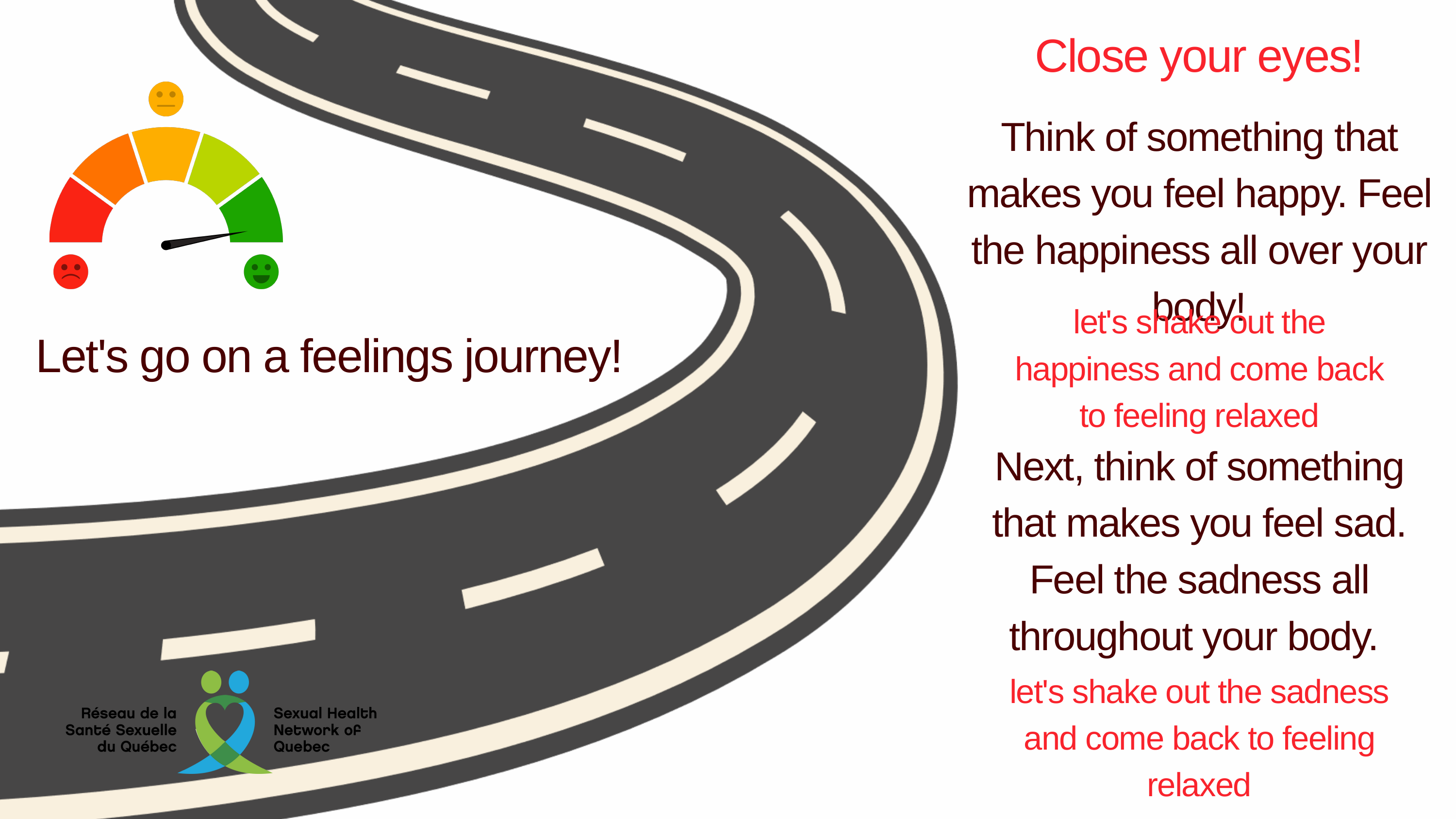

Close your eyes!

Think of something that makes you feel happy. Feel the happiness all over your body!
let's shake out the happiness and come back to feeling relaxed
Let's go on a feelings journey!
Next, think of something that makes you feel sad. Feel the sadness all throughout your body.
let's shake out the sadness and come back to feeling relaxed